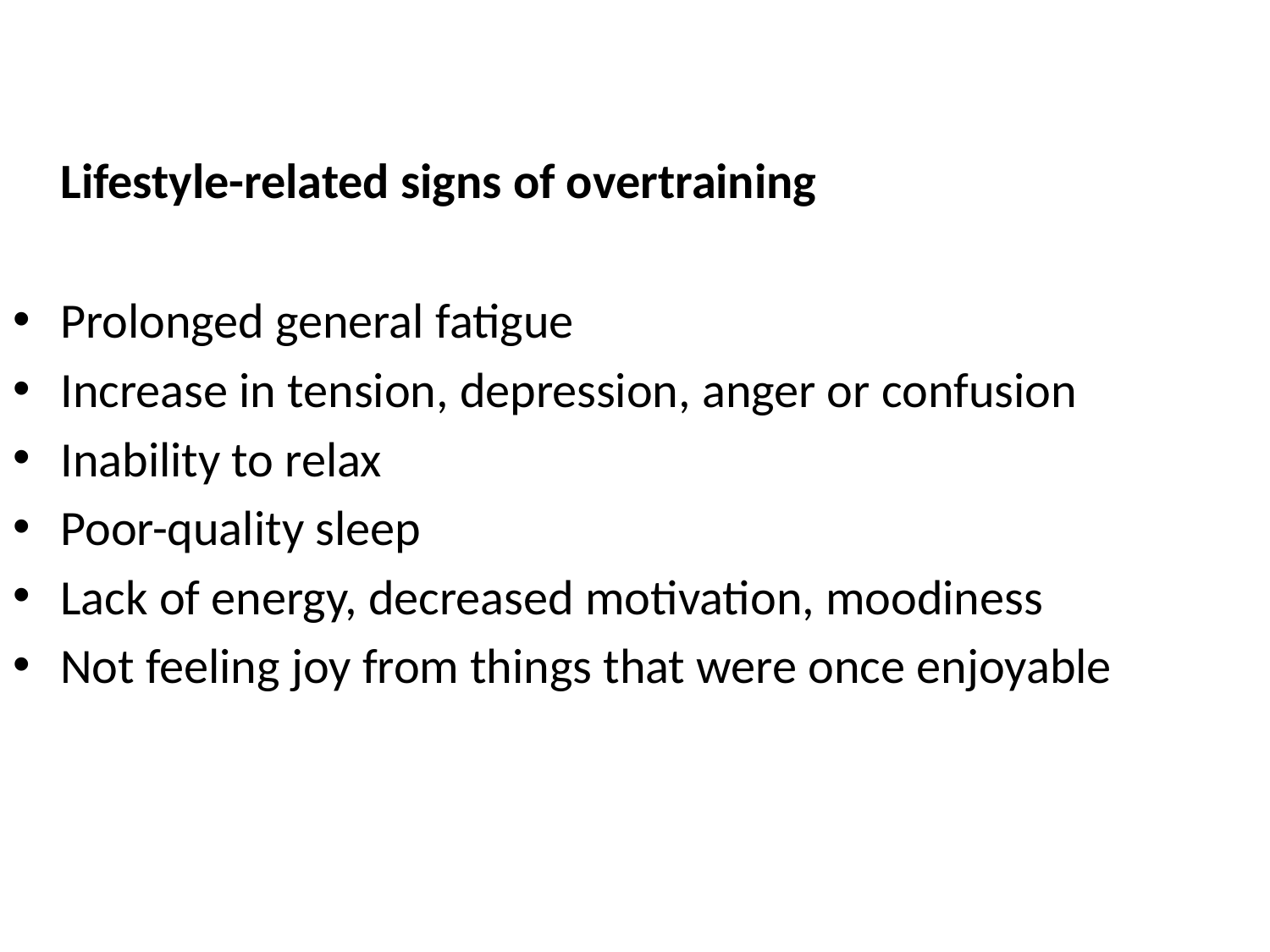

Lifestyle-related signs of overtraining

Prolonged general fatigue
Increase in tension, depression, anger or confusion
Inability to relax
Poor-quality sleep
Lack of energy, decreased motivation, moodiness
Not feeling joy from things that were once enjoyable